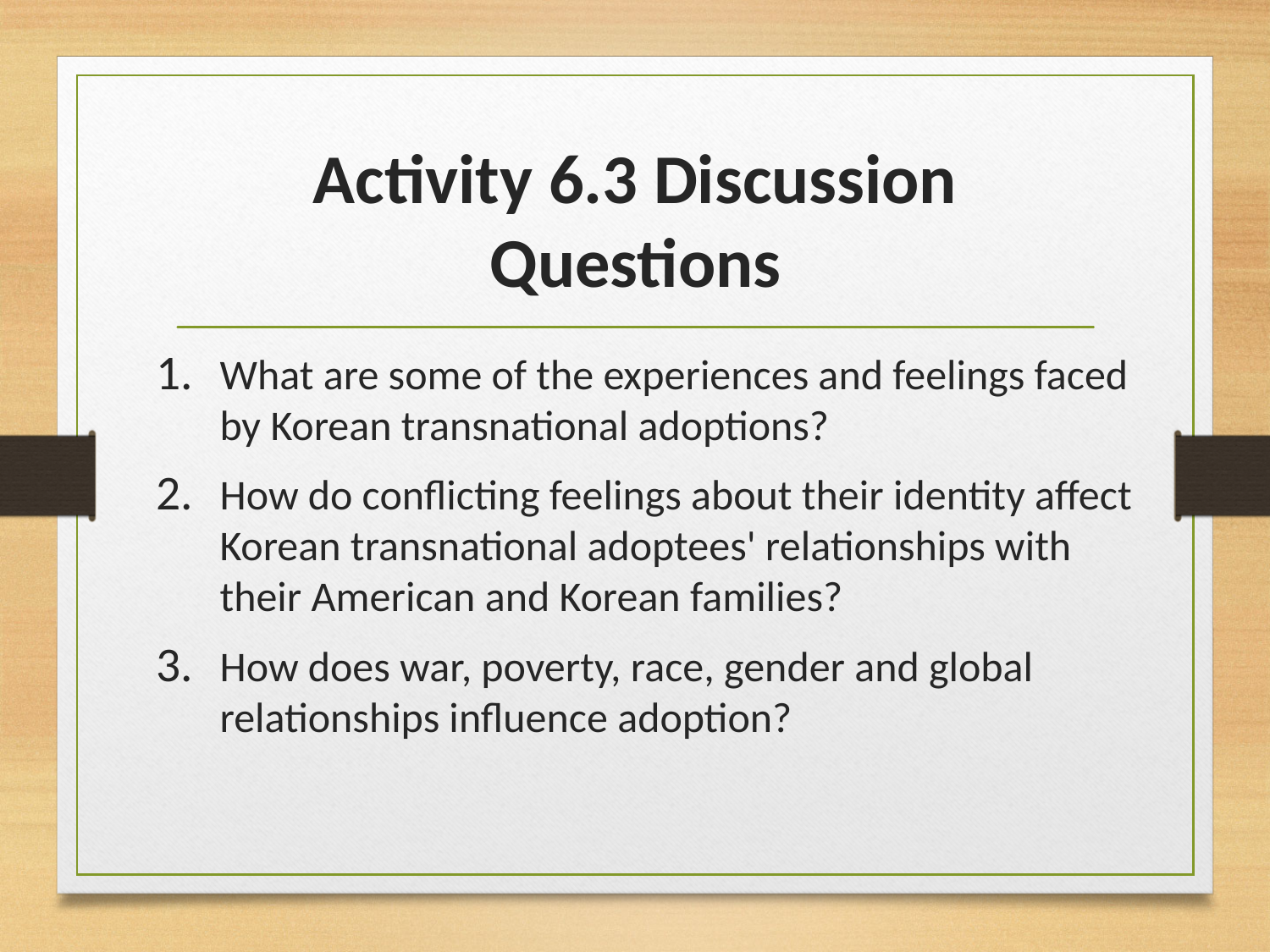

# Activity 6.3 Discussion Questions
What are some of the experiences and feelings faced by Korean transnational adoptions?
How do conflicting feelings about their identity affect Korean transnational adoptees' relationships with their American and Korean families?
How does war, poverty, race, gender and global relationships influence adoption?